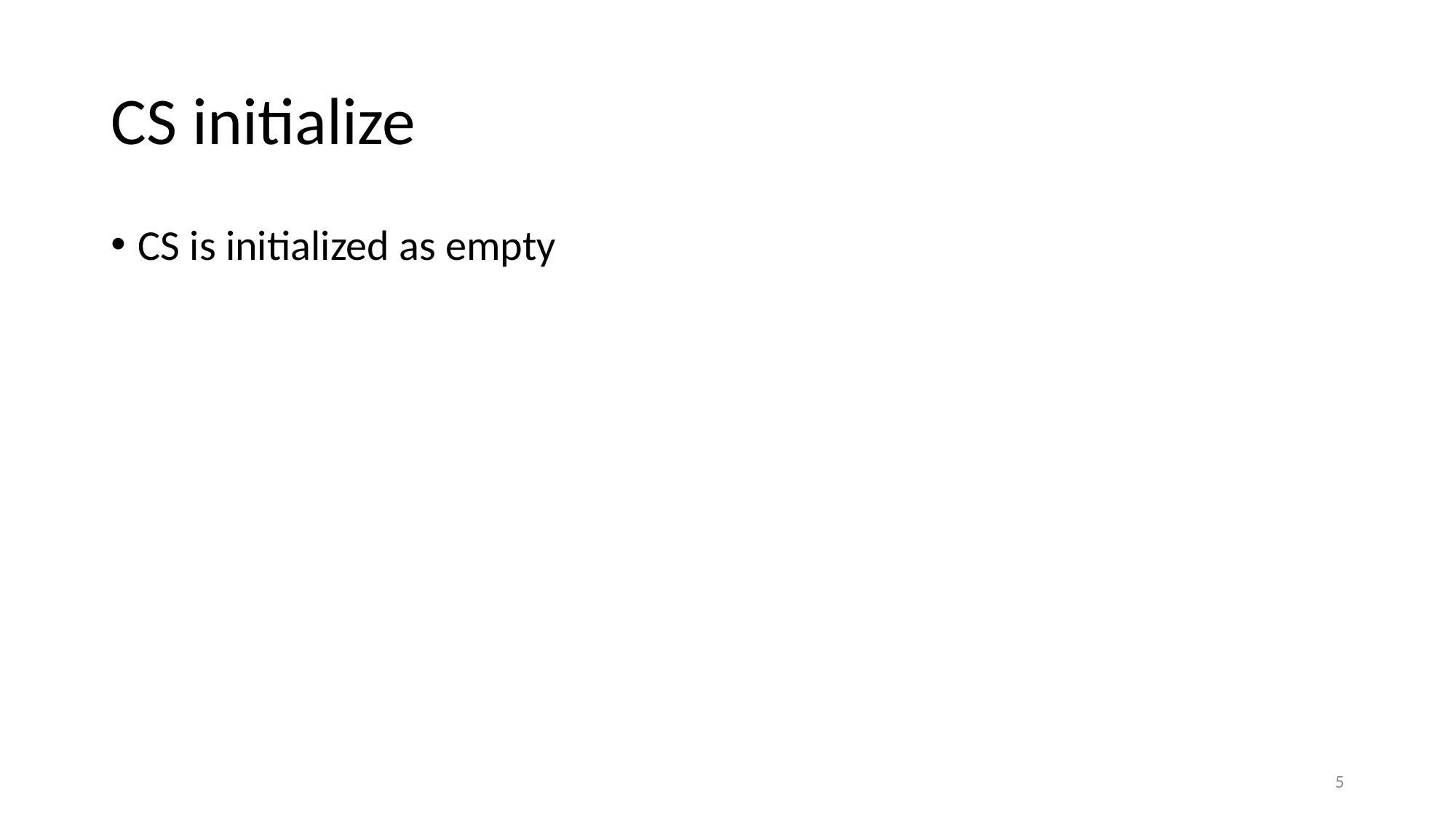

# CS initialize
CS is initialized as empty
5